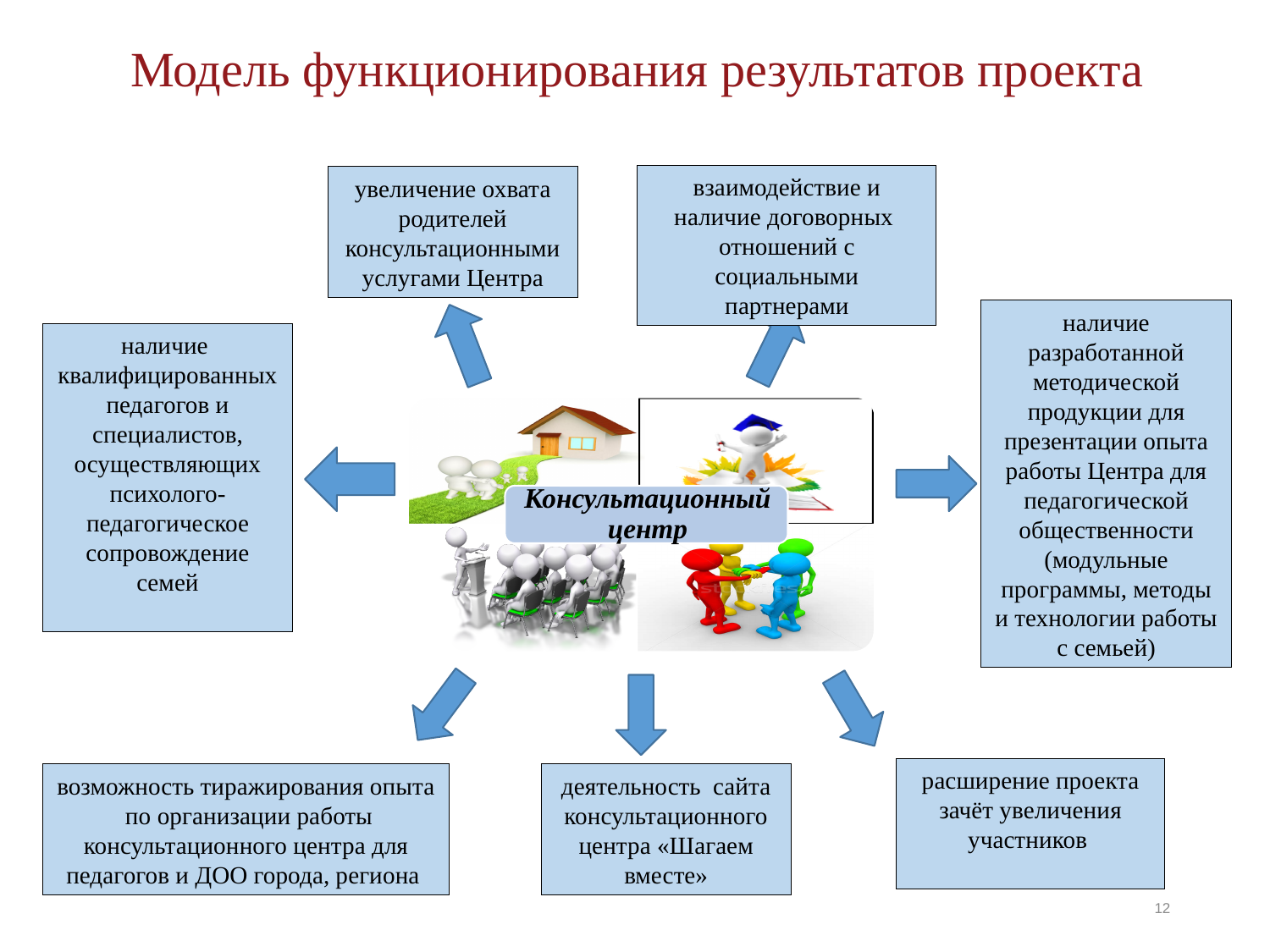

# Модель функционирования результатов проекта
взаимодействие и наличие договорных  отношений с социальными партнерами
увеличение охвата родителей консультационными услугами Центра
наличие разработанной методической продукции для презентации опыта работы Центра для педагогической общественности (модульные программы, методы и технологии работы с семьей)

наличие  квалифицированных педагогов и специалистов, осуществляющих психолого-педагогическое сопровождение семей

Консультационный центр

расширение проекта зачёт увеличения участников

возможность тиражирования опыта  по организации работы консультационного центра для педагогов и ДОО города, региона
деятельность  сайта консультационного центра «Шагаем вместе»
12